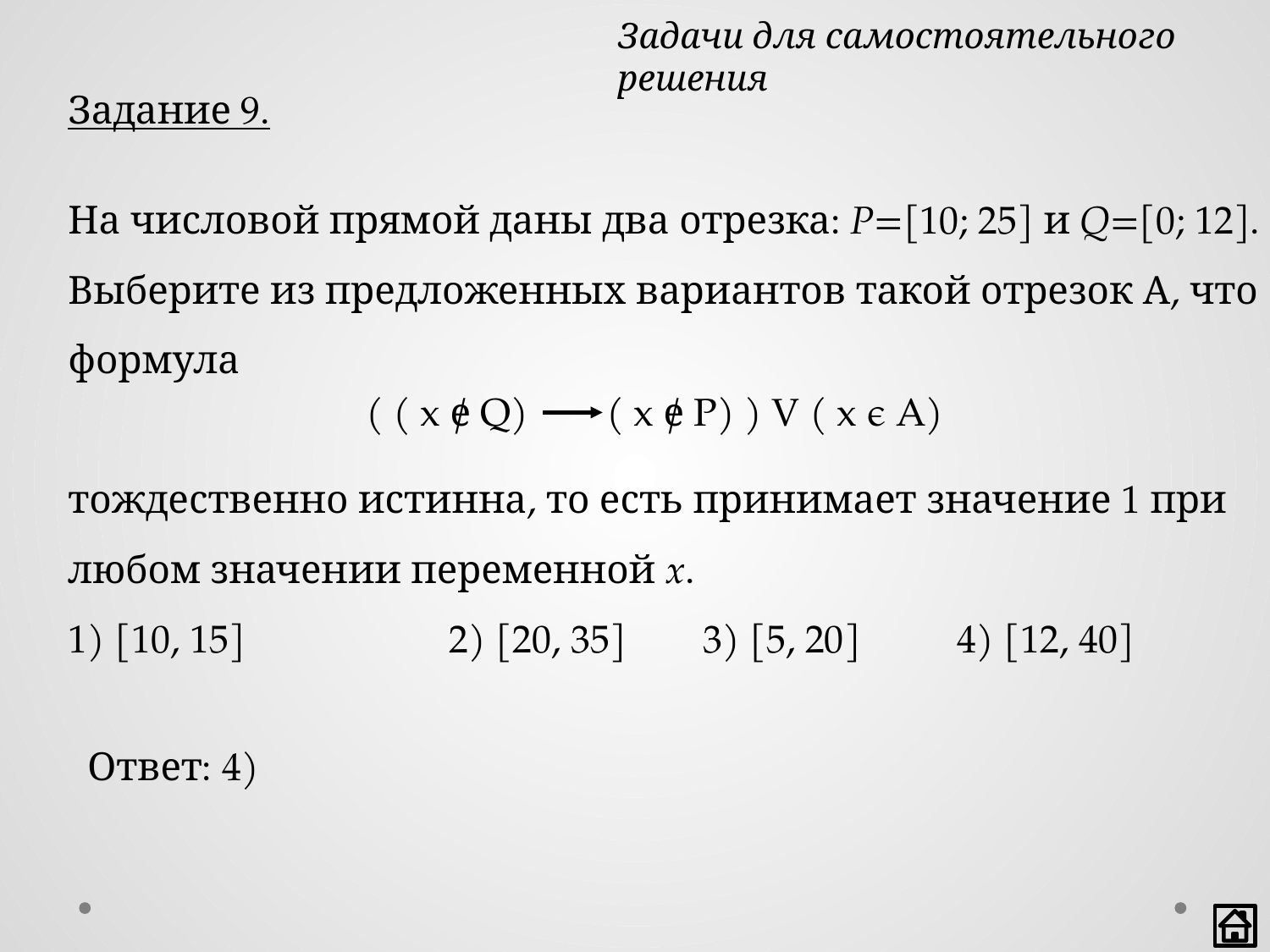

Задачи для самостоятельного решения
Задание 9.
На числовой прямой даны два отрезка: P=[10; 25] и Q=[0; 12]. Выберите из предложенных вариантов такой отрезок А, что формула

тождественно истинна, то есть принимает значение 1 при любом значении переменной x.
1) [10, 15]		2) [20, 35] 	3) [5, 20] 	4) [12, 40]

( ( x ɇ Q)        ( x ɇ P) ) V ( x ϵ A)
Ответ: 4)